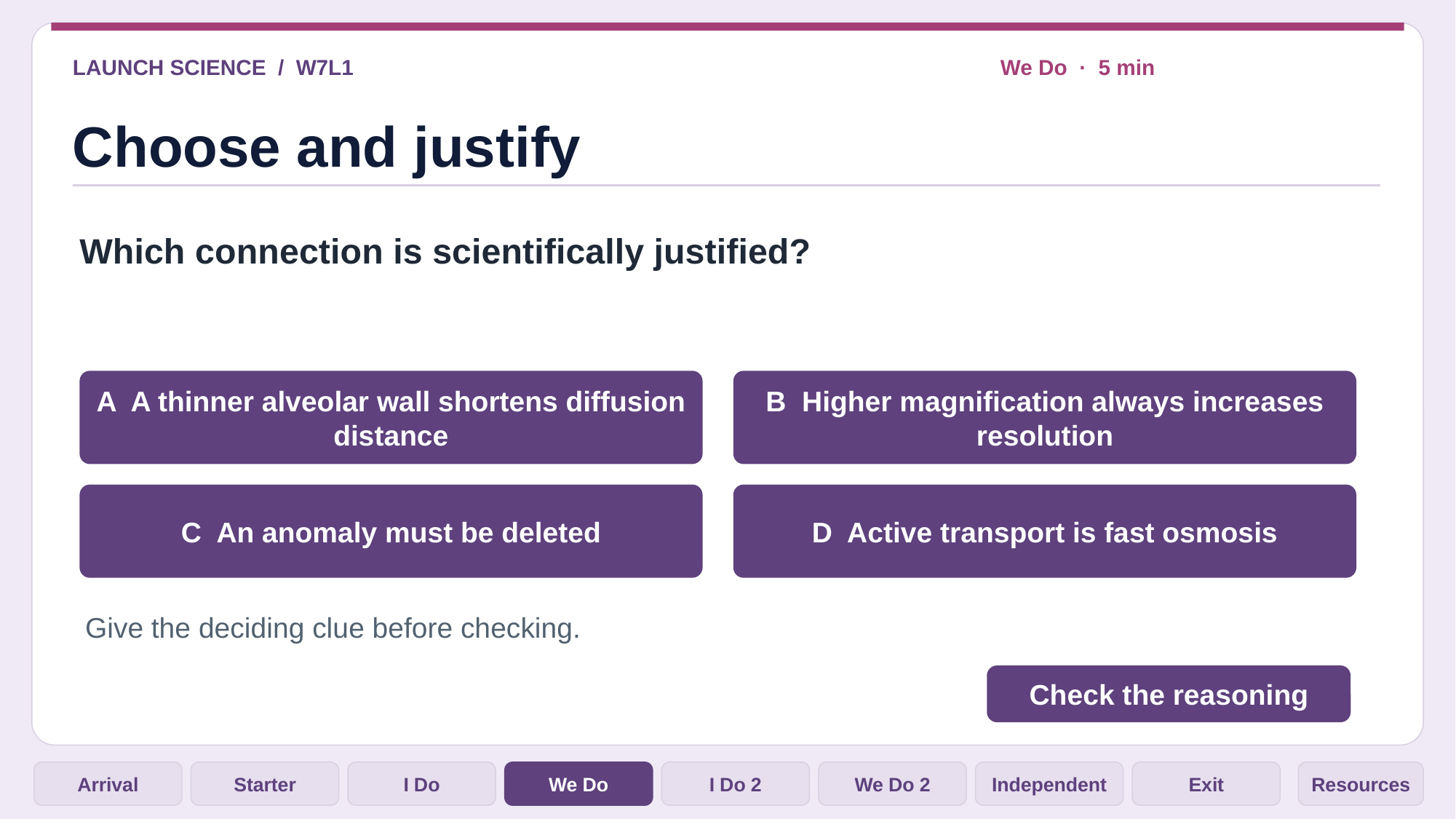

LAUNCH SCIENCE  /  W7L1
We Do  ·  5 min
Choose and justify

Which connection is scientifically justified?
A  A thinner alveolar wall shortens diffusion distance
B  Higher magnification always increases resolution
C  An anomaly must be deleted
D  Active transport is fast osmosis
Give the deciding clue before checking.
Check the reasoning
Arrival
Starter
I Do
We Do
I Do 2
We Do 2
Independent
Exit
Resources